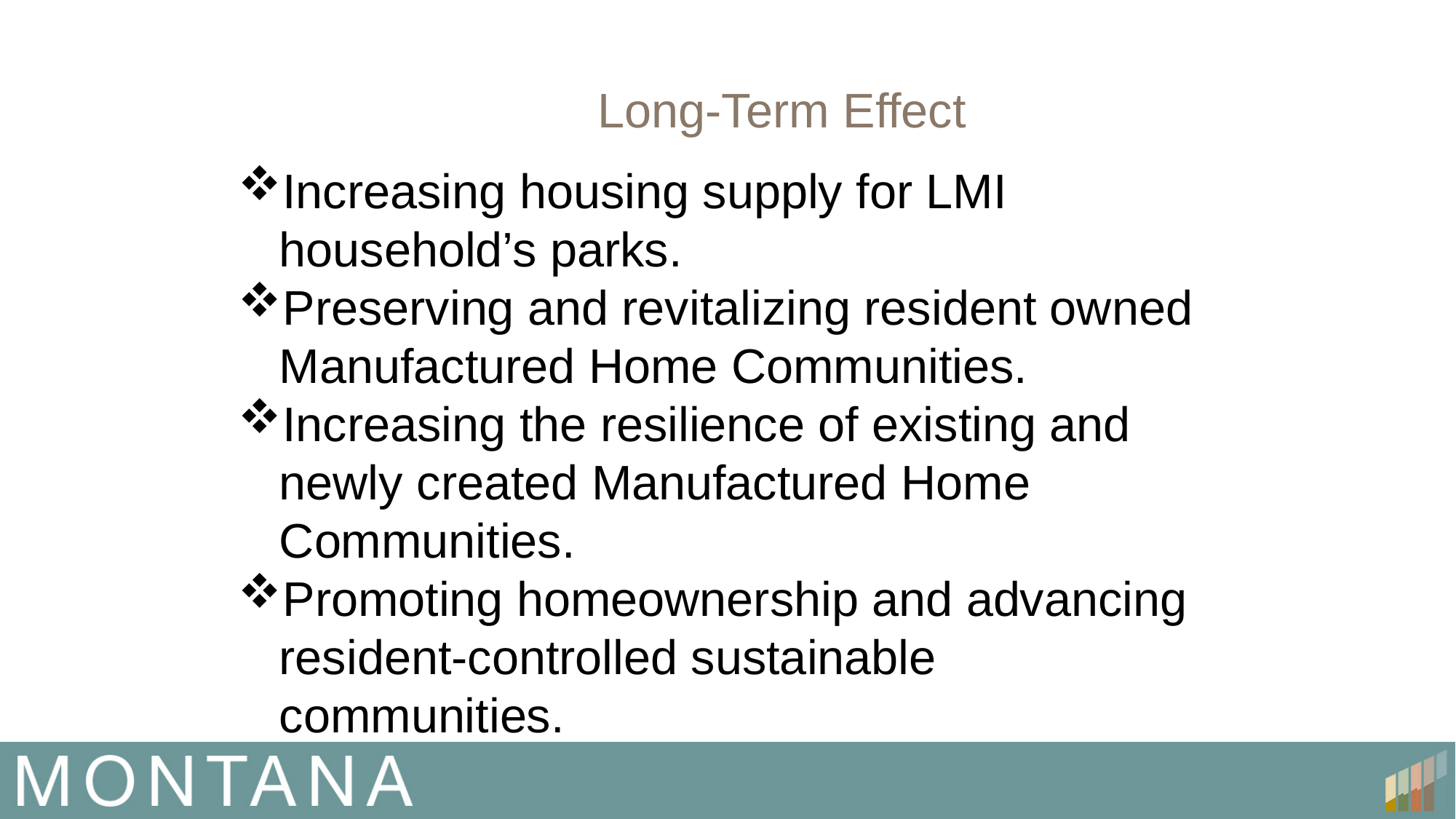

# Long-Term Effect
Increasing housing supply for LMI household’s parks.
Preserving and revitalizing resident owned Manufactured Home Communities.
Increasing the resilience of existing and newly created Manufactured Home Communities.
Promoting homeownership and advancing resident-controlled sustainable communities.